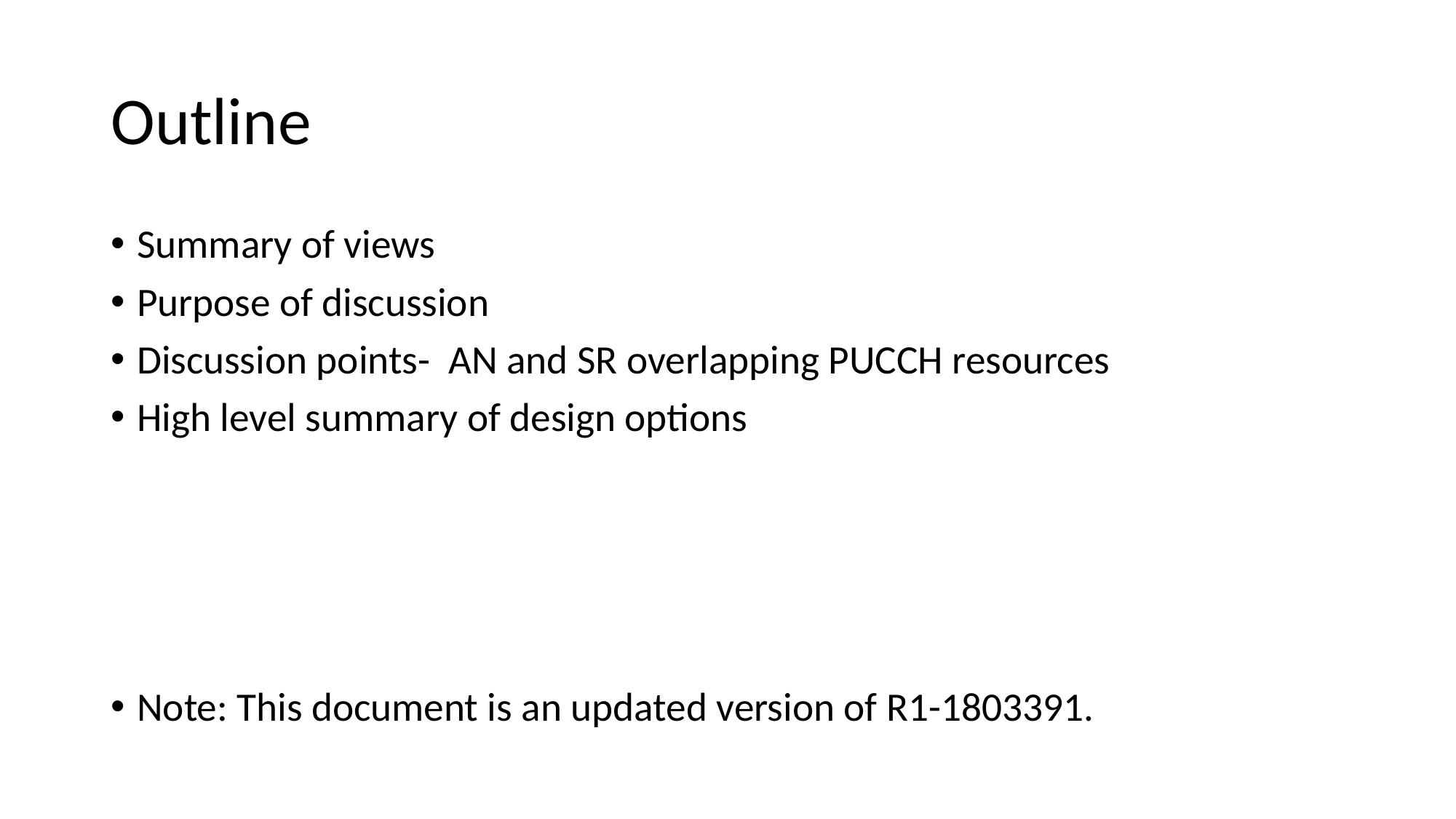

# Outline
Summary of views
Purpose of discussion
Discussion points-  AN and SR overlapping PUCCH resources
High level summary of design options

Note: This document is an updated version of R1-1803391.